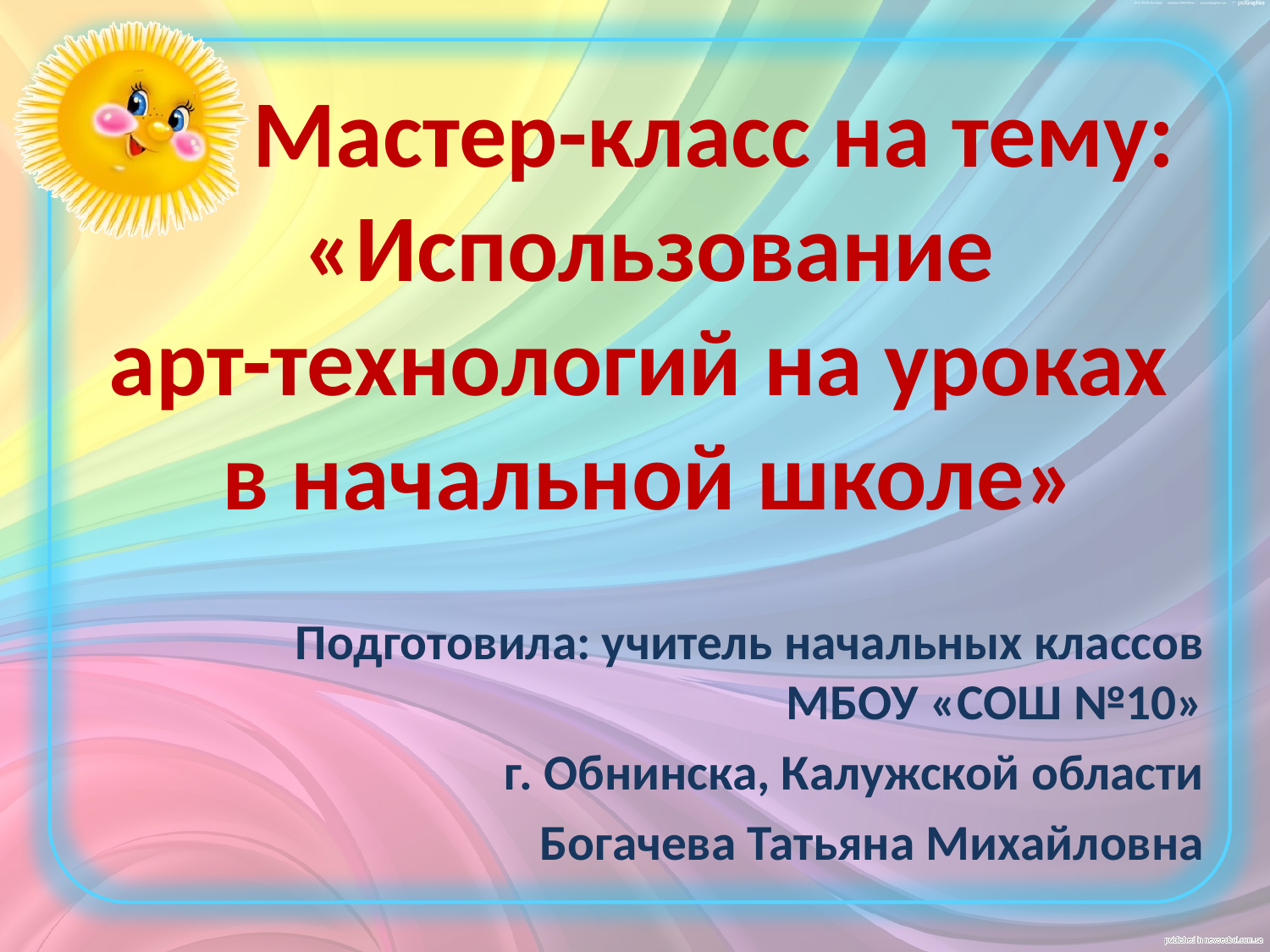

# Мастер-класс на тему: «Использование арт-технологий на уроках в начальной школе»
Подготовила: учитель начальных классов МБОУ «СОШ №10»
г. Обнинска, Калужской области
Богачева Татьяна Михайловна